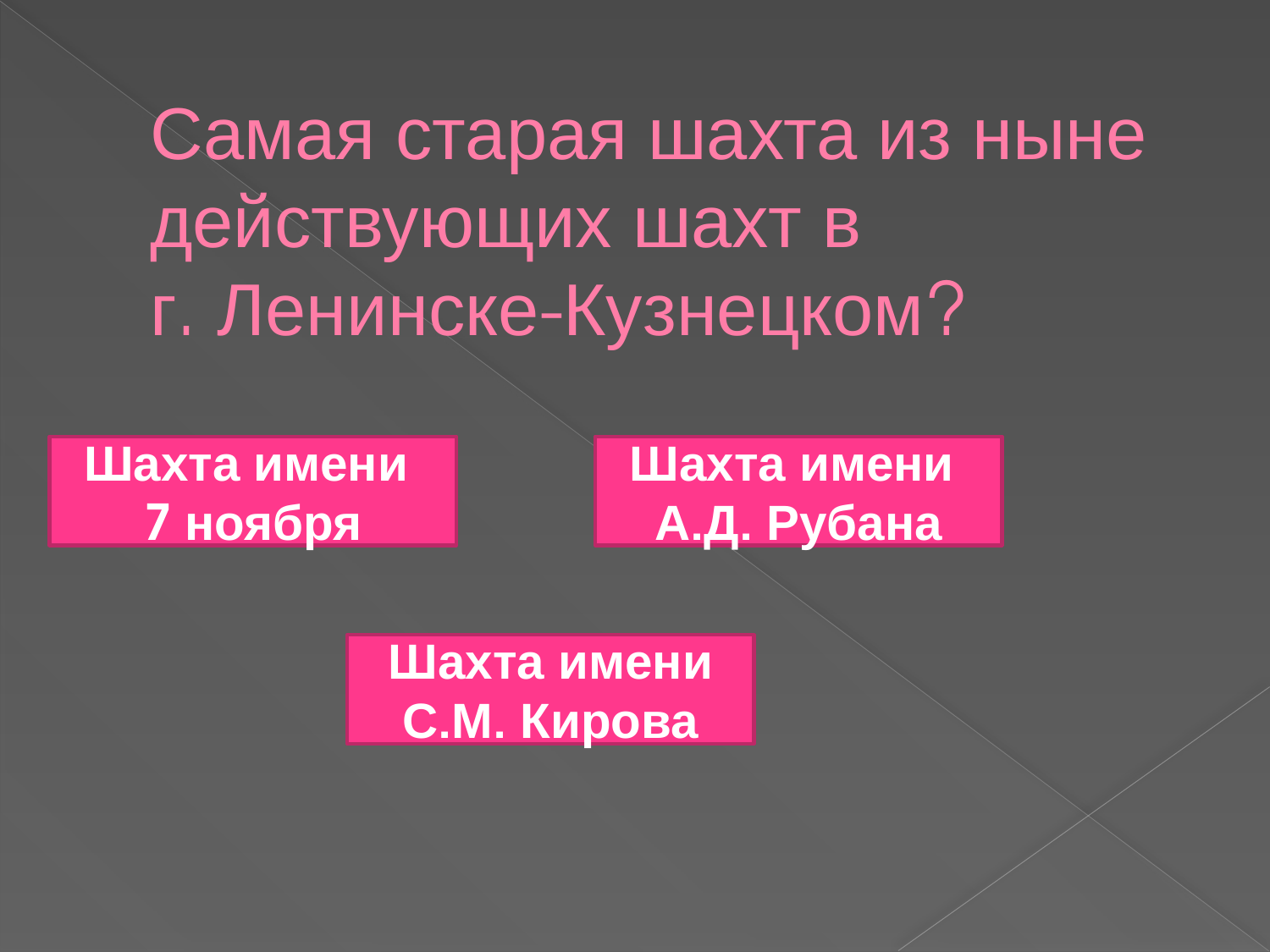

# Самая старая шахта из ныне действующих шахт в г. Ленинске-Кузнецком?
Шахта имени
7 ноября
Шахта имени
А.Д. Рубана
Шахта имени С.М. Кирова